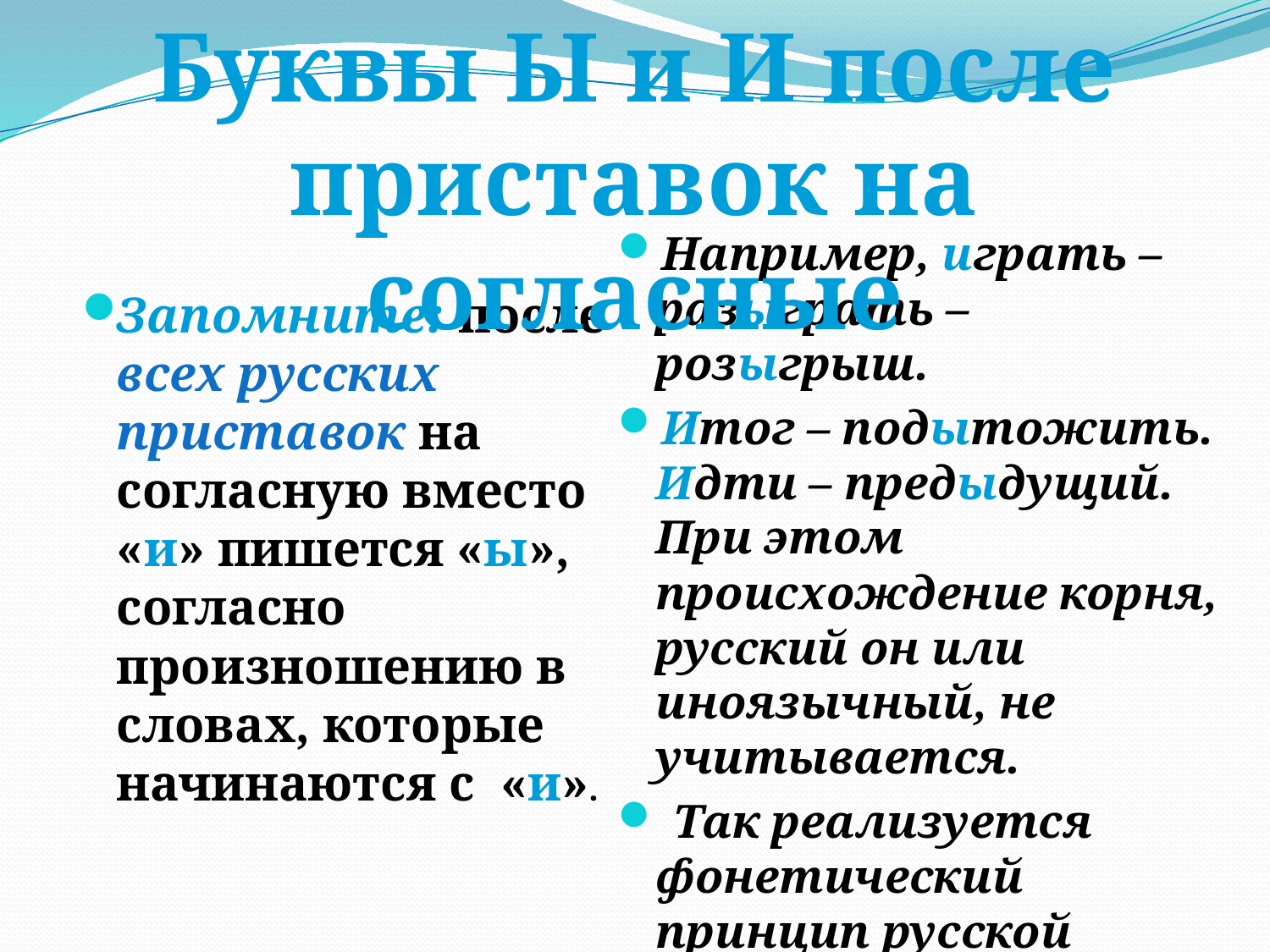

Буквы Ы и И после приставок на согласные
#
Например, играть – разыграть – розыгрыш.
Итог – подытожить. Идти – предыдущий. При этом происхождение корня, русский он или иноязычный, не учитывается.
 Так реализуется фонетический принцип русской орфографии.
Запомните: после всех русских приставок на согласную вместо «и» пишется «ы», согласно произношению в  словах, которые начинаются с  «и».